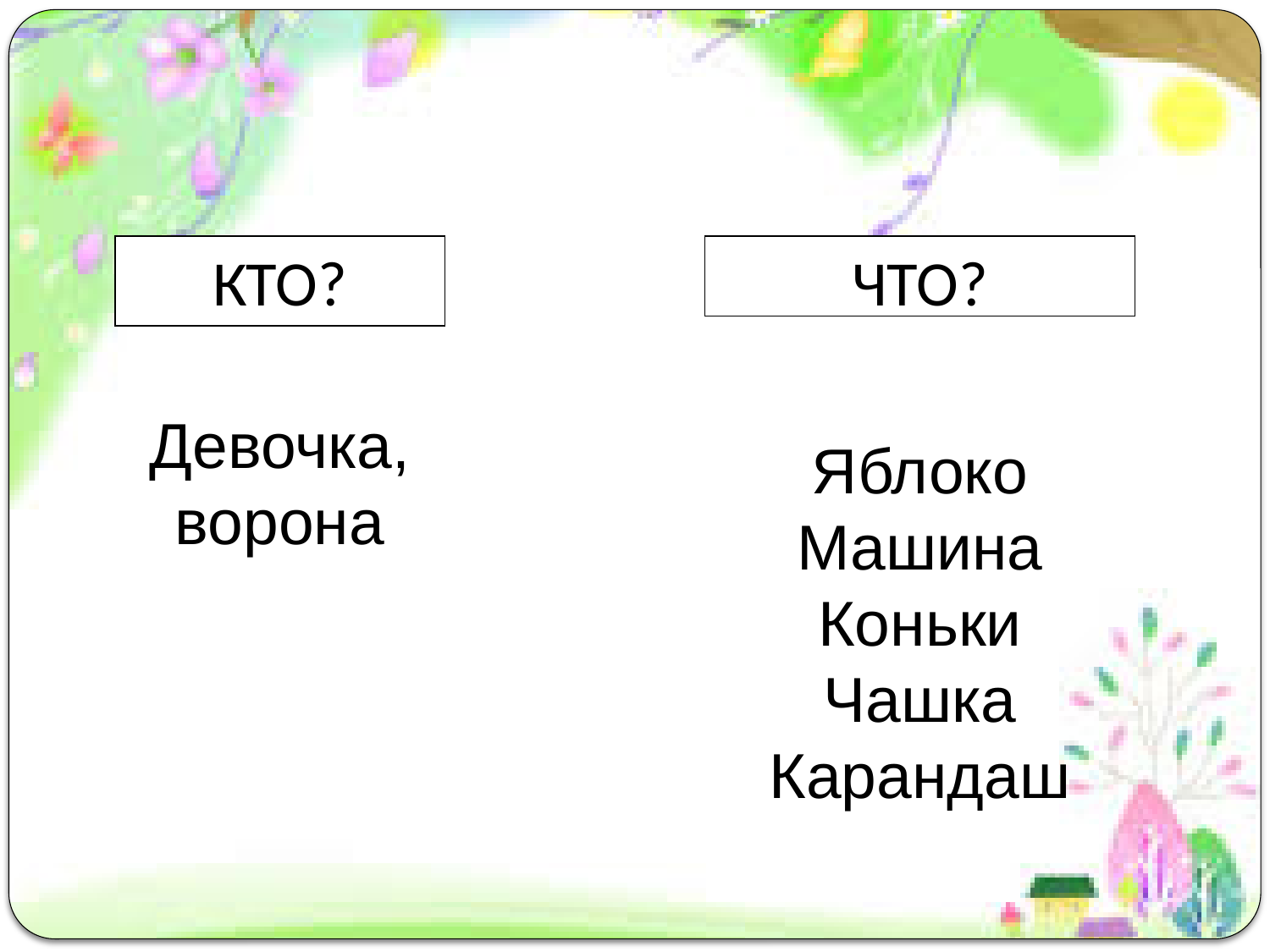

КТО?

Девочка, ворона
ЧТО?

Яблоко
Машина
Коньки
Чашка
Карандаш